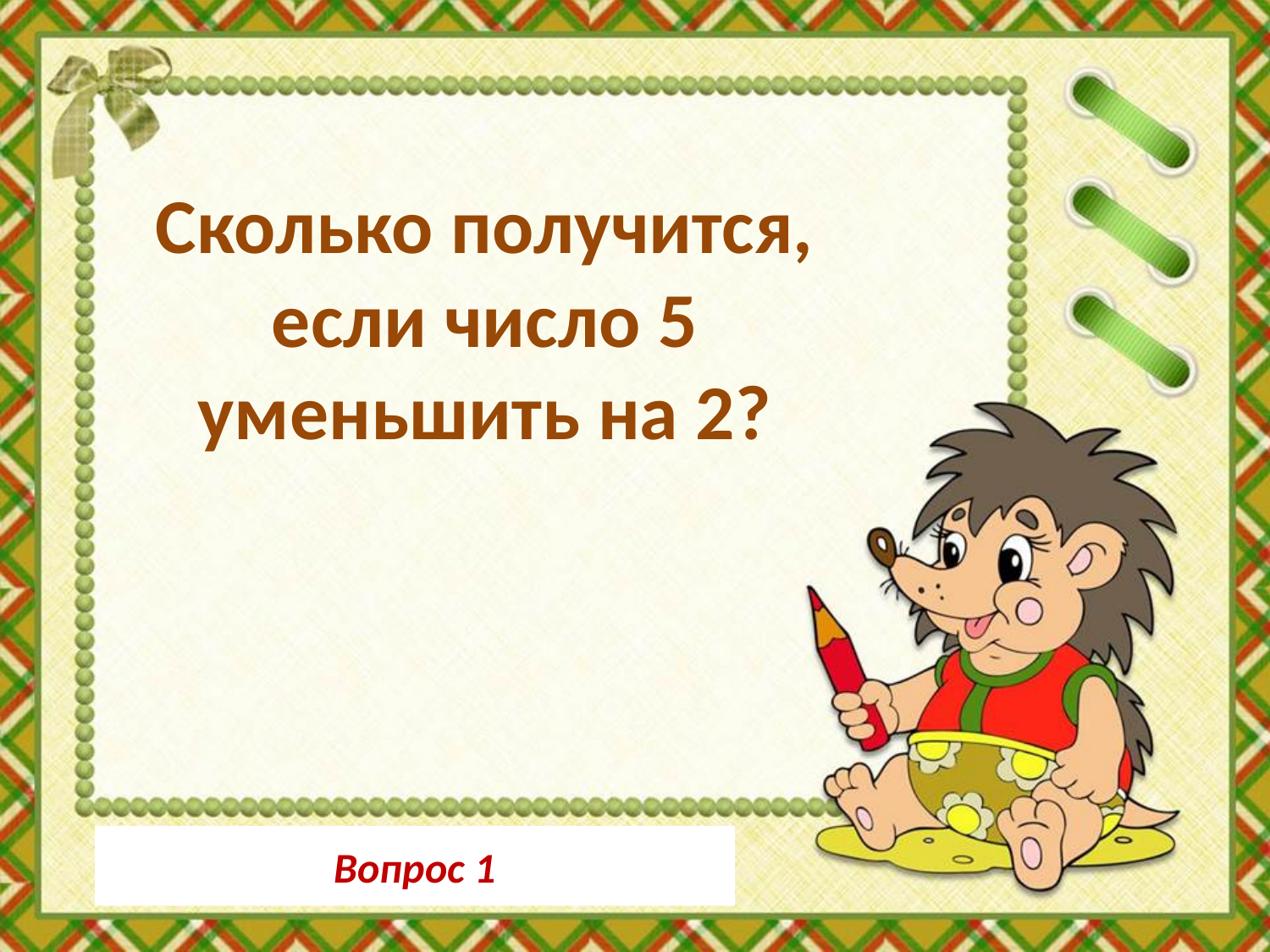

Сколько получится, если число 5 уменьшить на 2?
Вопрос 1